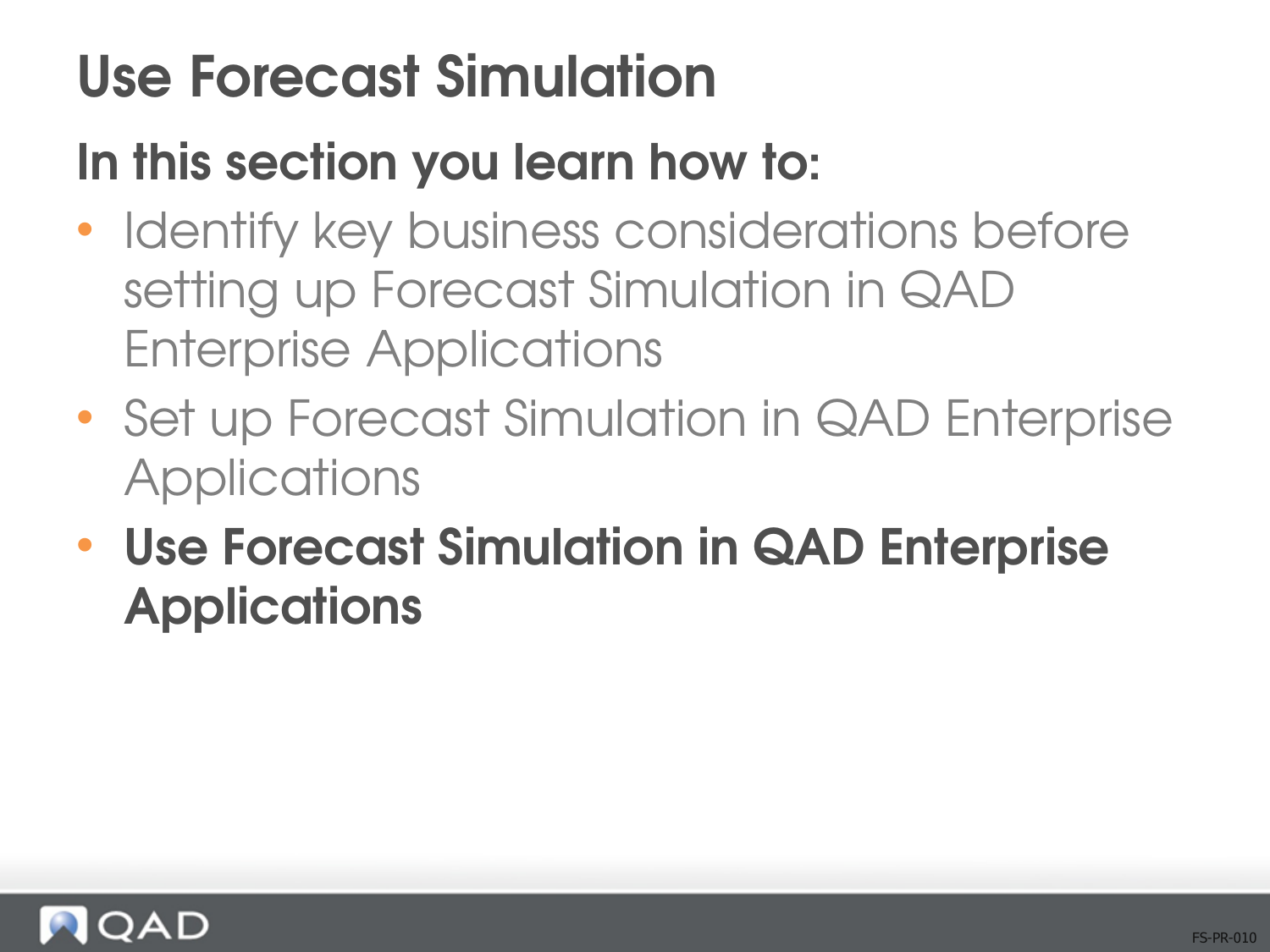

# Use Forecast Simulation
In this section you learn how to:
Identify key business considerations before setting up Forecast Simulation in QAD Enterprise Applications
Set up Forecast Simulation in QAD Enterprise Applications
Use Forecast Simulation in QAD Enterprise Applications
FS-PR-010